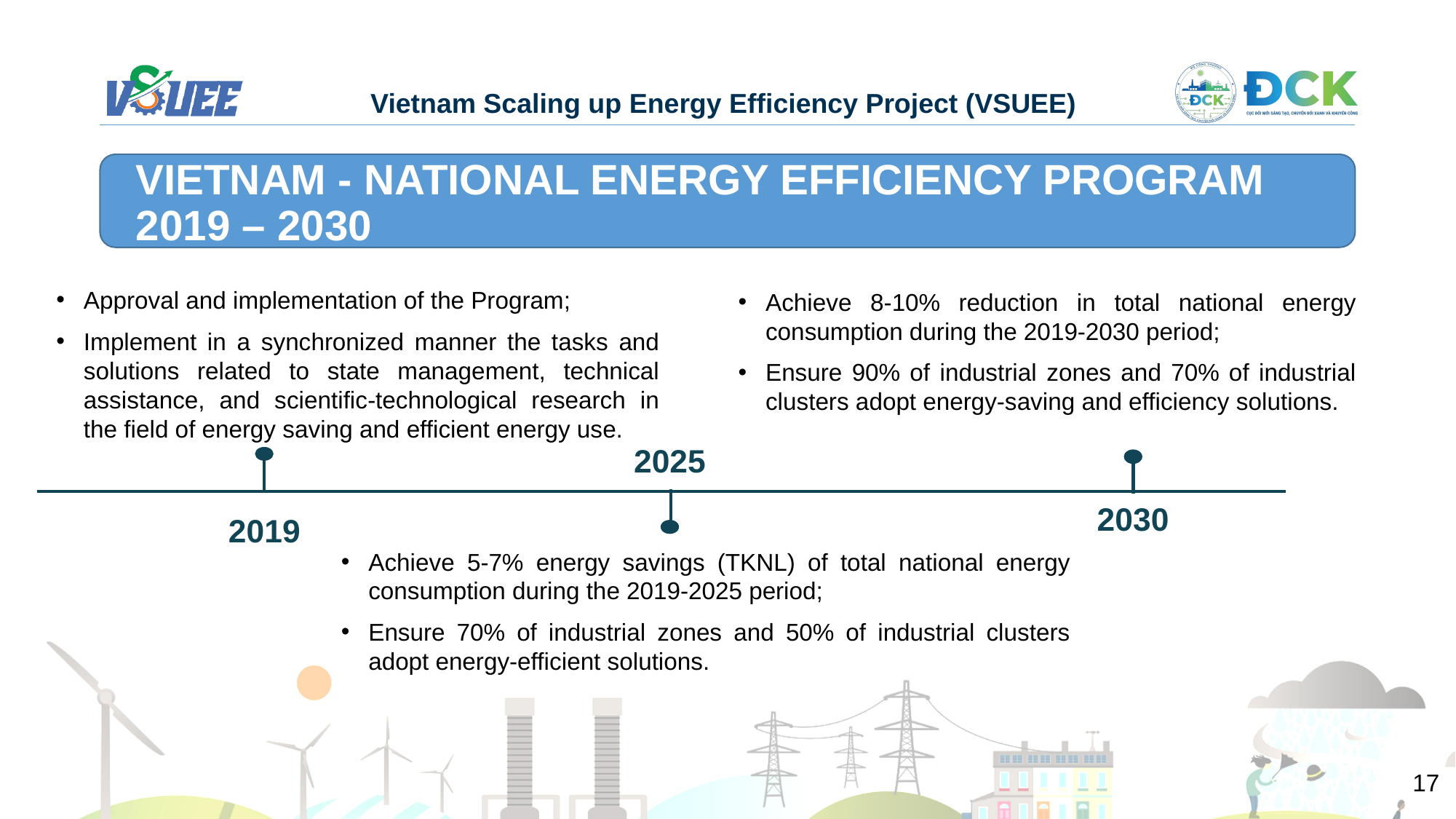

VIETNAM - NATIONAL ENERGY EFFICIENCY PROGRAM 2019 – 2030

Approval and implementation of the Program;
Implement in a synchronized manner the tasks and solutions related to state management, technical assistance, and scientific-technological research in the field of energy saving and efficient energy use.
Achieve 8-10% reduction in total national energy consumption during the 2019-2030 period;
Ensure 90% of industrial zones and 70% of industrial clusters adopt energy-saving and efficiency solutions.
2025

2030
2019
Achieve 5-7% energy savings (TKNL) of total national energy consumption during the 2019-2025 period;
Ensure 70% of industrial zones and 50% of industrial clusters adopt energy-efficient solutions.
17